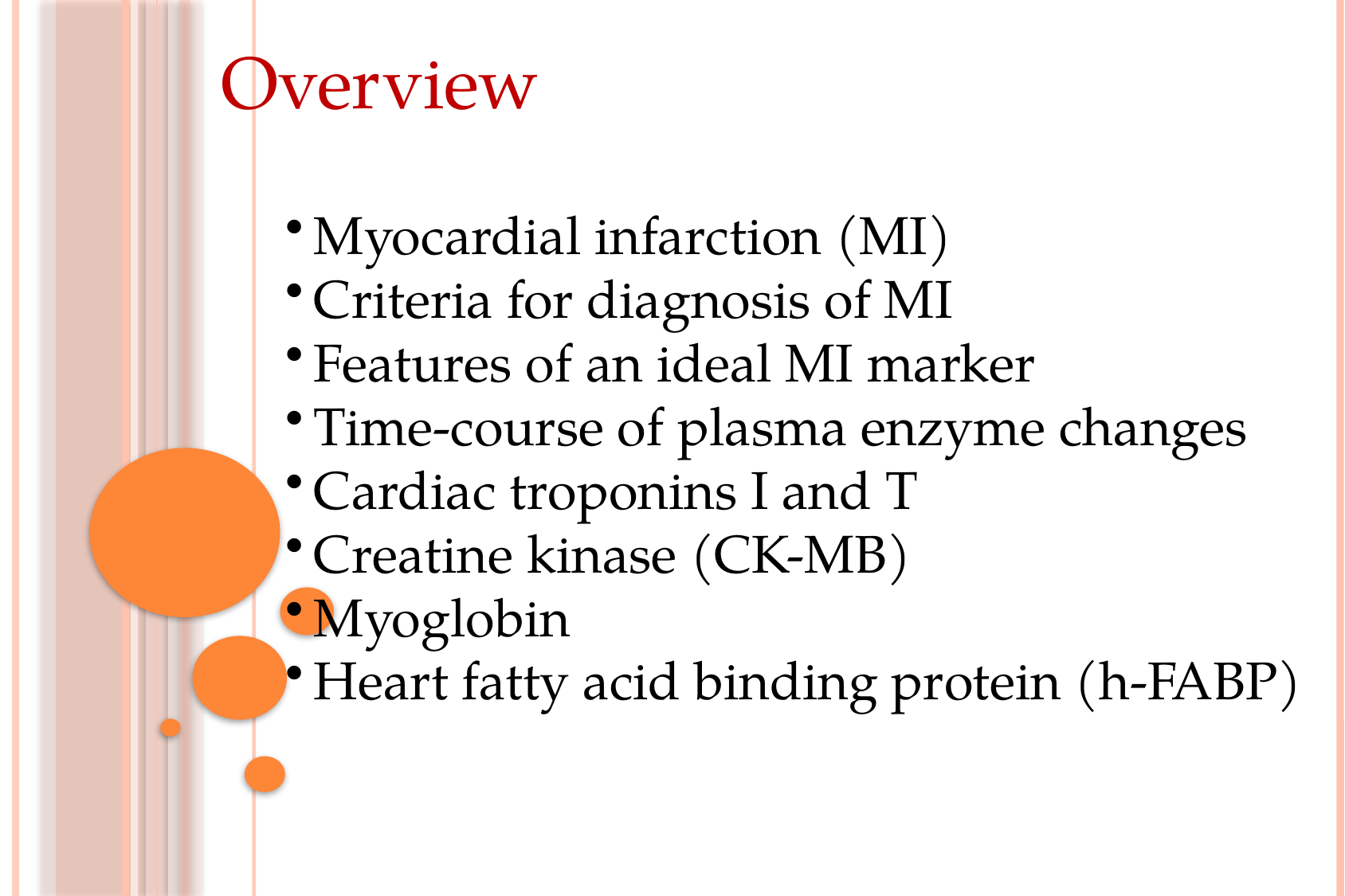

Overview
Myocardial infarction (MI)
Criteria for diagnosis of MI
Features of an ideal MI marker
Time-course of plasma enzyme changes
Cardiac troponins I and T
Creatine kinase (CK-MB)
Myoglobin
Heart fatty acid binding protein (h-FABP)